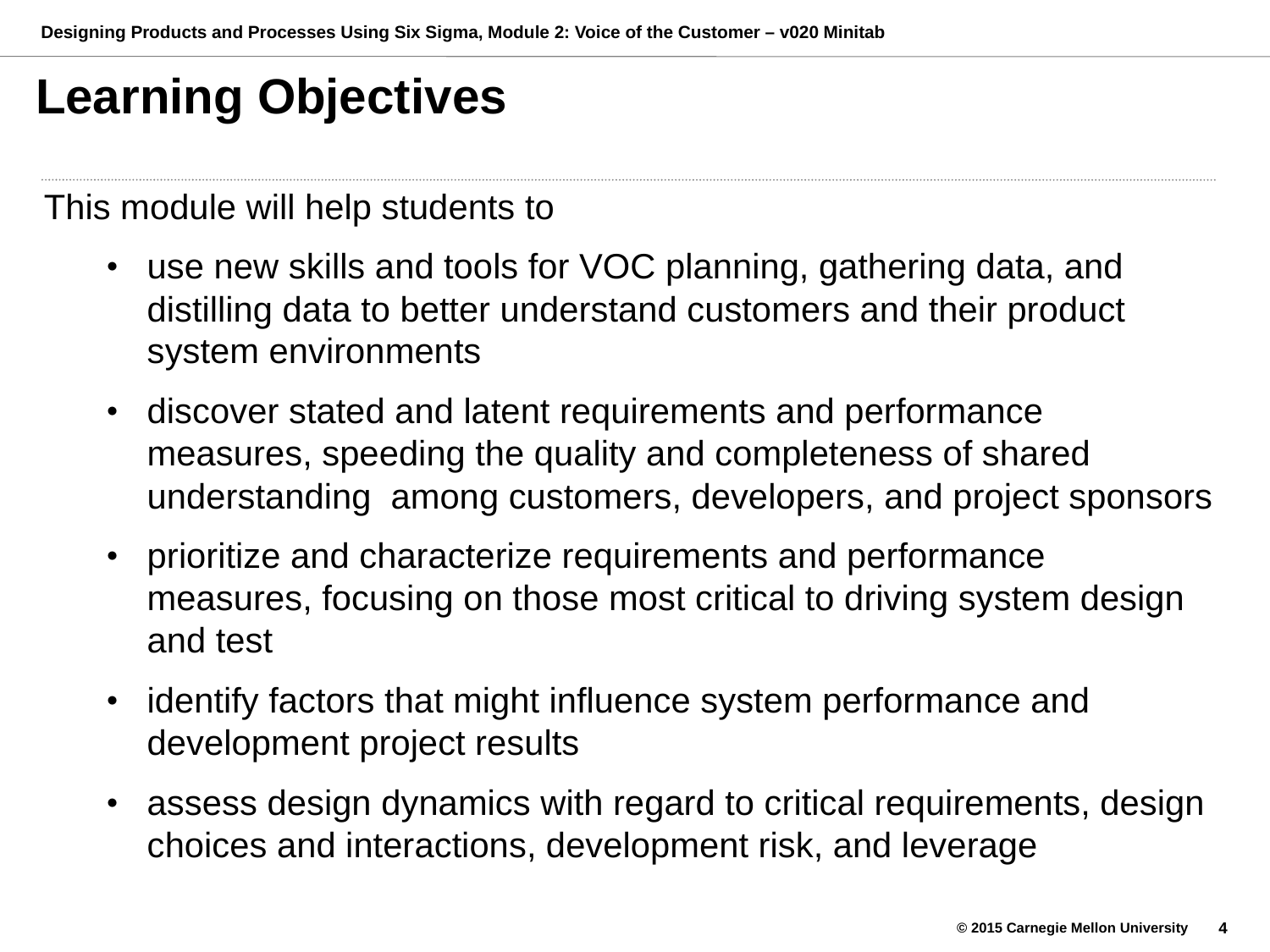

# Learning Objectives
This module will help students to
use new skills and tools for VOC planning, gathering data, and distilling data to better understand customers and their product system environments
discover stated and latent requirements and performance measures, speeding the quality and completeness of shared understanding  among customers, developers, and project sponsors
prioritize and characterize requirements and performance measures, focusing on those most critical to driving system design and test
identify factors that might influence system performance and development project results
assess design dynamics with regard to critical requirements, design choices and interactions, development risk, and leverage